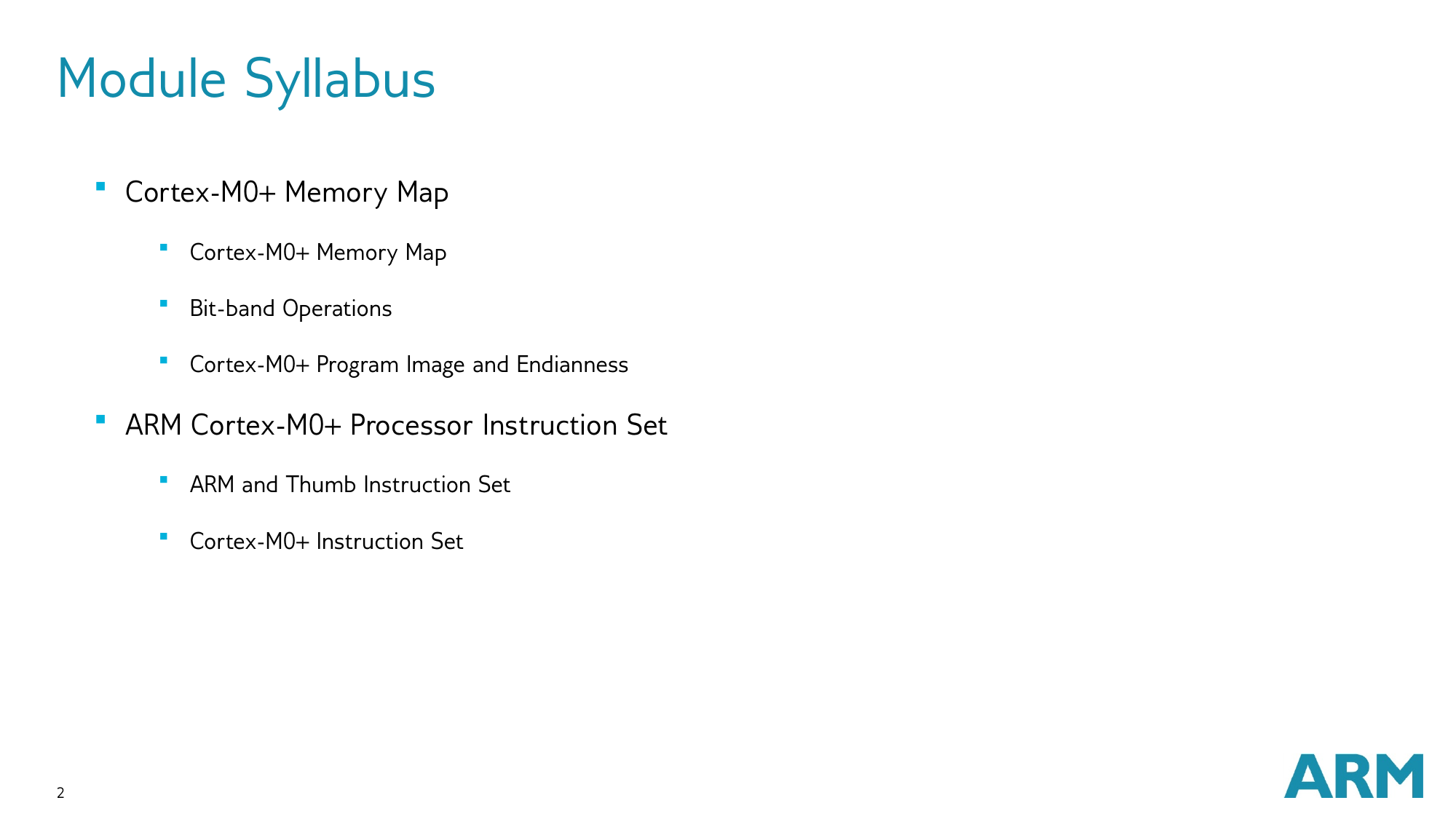

# Module Syllabus
Cortex-M0+ Memory Map
Cortex-M0+ Memory Map
Bit-band Operations
Cortex-M0+ Program Image and Endianness
ARM Cortex-M0+ Processor Instruction Set
ARM and Thumb Instruction Set
Cortex-M0+ Instruction Set